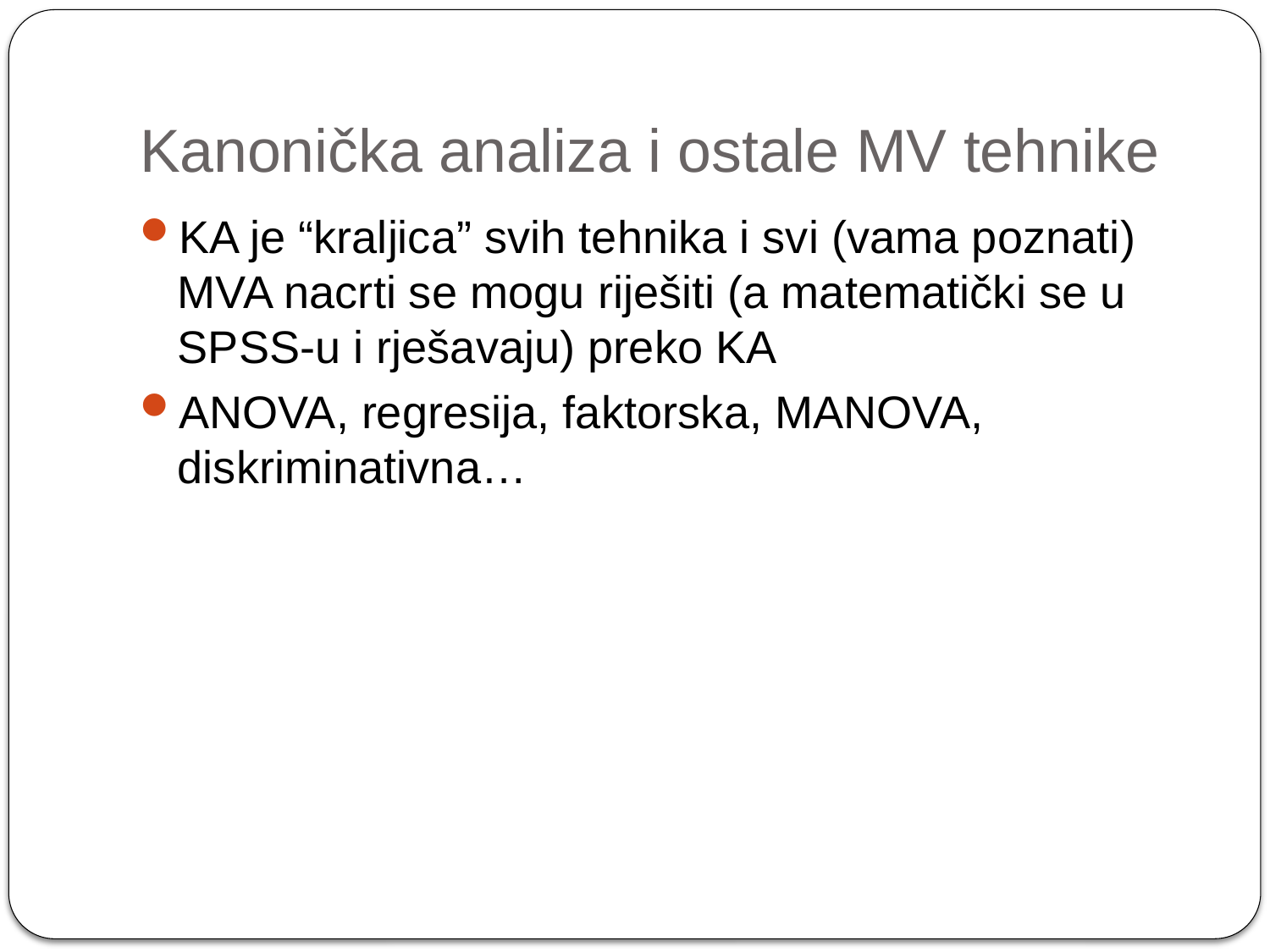

# Kanonička analiza i ostale MV tehnike
KA je “kraljica” svih tehnika i svi (vama poznati) MVA nacrti se mogu riješiti (a matematički se u SPSS-u i rješavaju) preko KA
ANOVA, regresija, faktorska, MANOVA, diskriminativna…